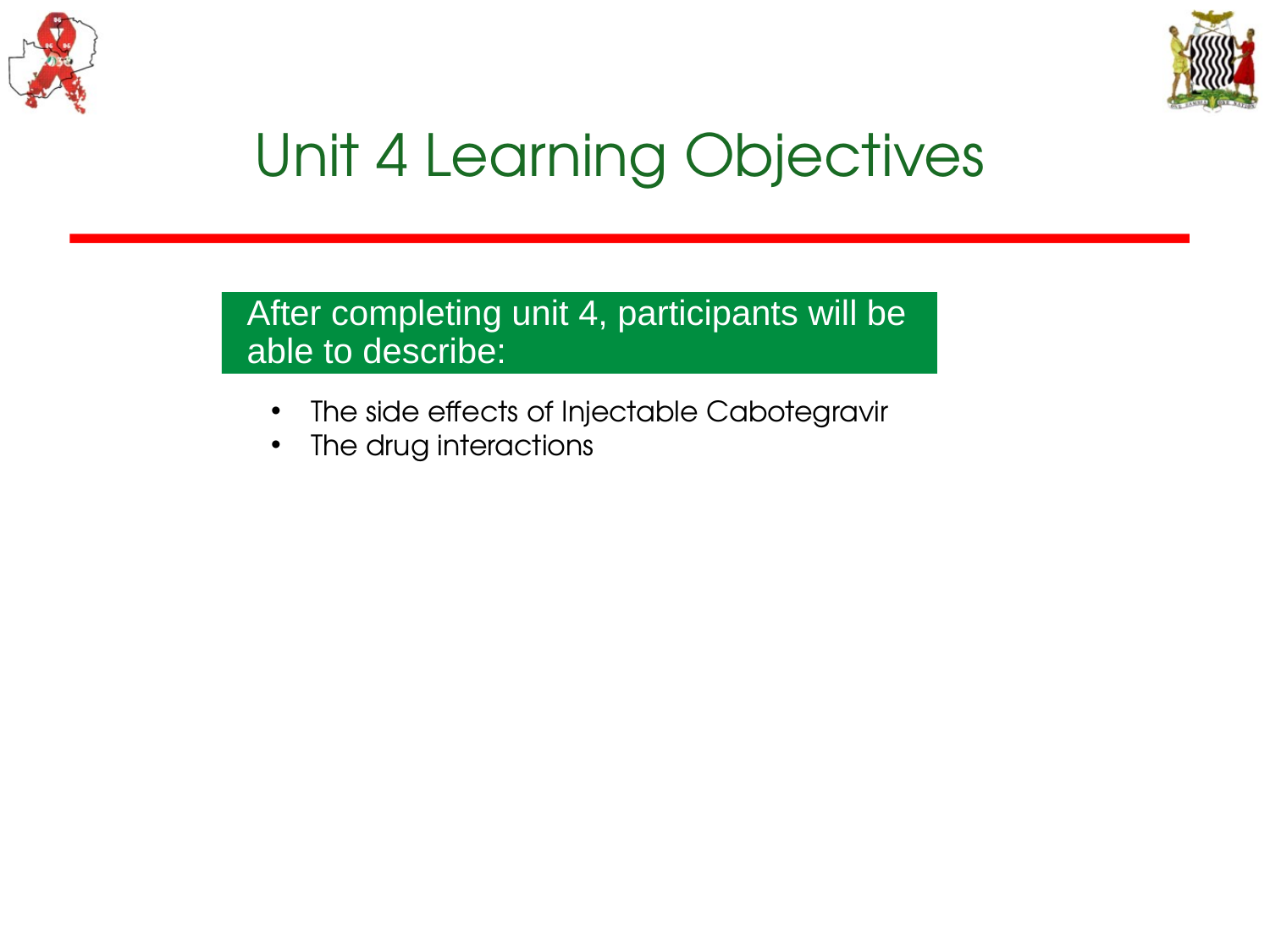

# Unit 4 Learning Objectives
After completing unit 4, participants will be able to describe:​

The side effects of Injectable Cabotegravir
The drug interactions